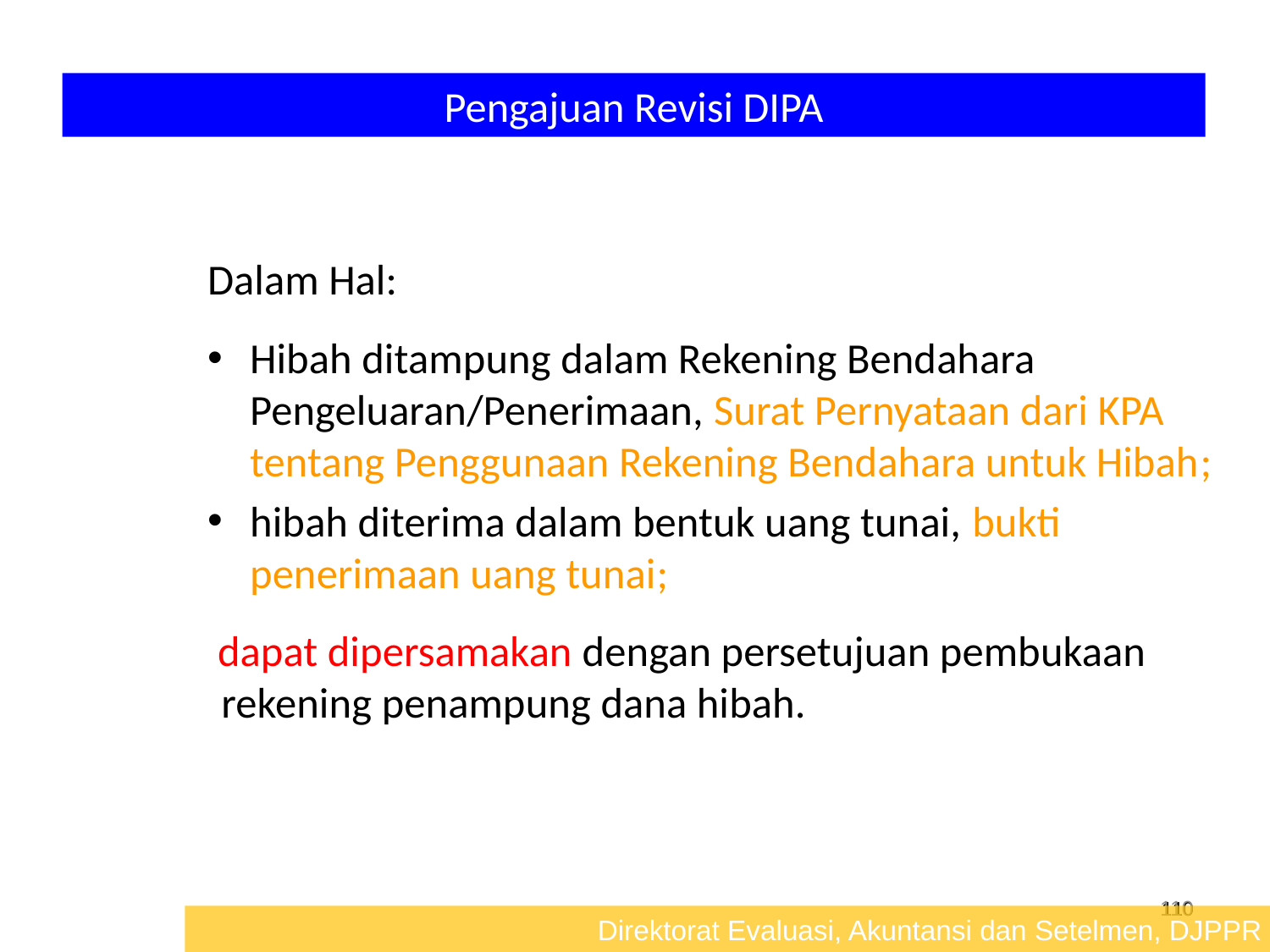

Pengajuan Revisi DIPA
Dalam Hal:

Hibah ditampung dalam Rekening Bendahara Pengeluaran/Penerimaan, Surat Pernyataan dari KPA tentang Penggunaan Rekening Bendahara untuk Hibah;
hibah diterima dalam bentuk uang tunai, bukti penerimaan uang tunai;

dapat dipersamakan dengan persetujuan pembukaan rekening penampung dana hibah.

110
110
Direktorat Evaluasi, Akuntansi dan Setelmen, DJPPR